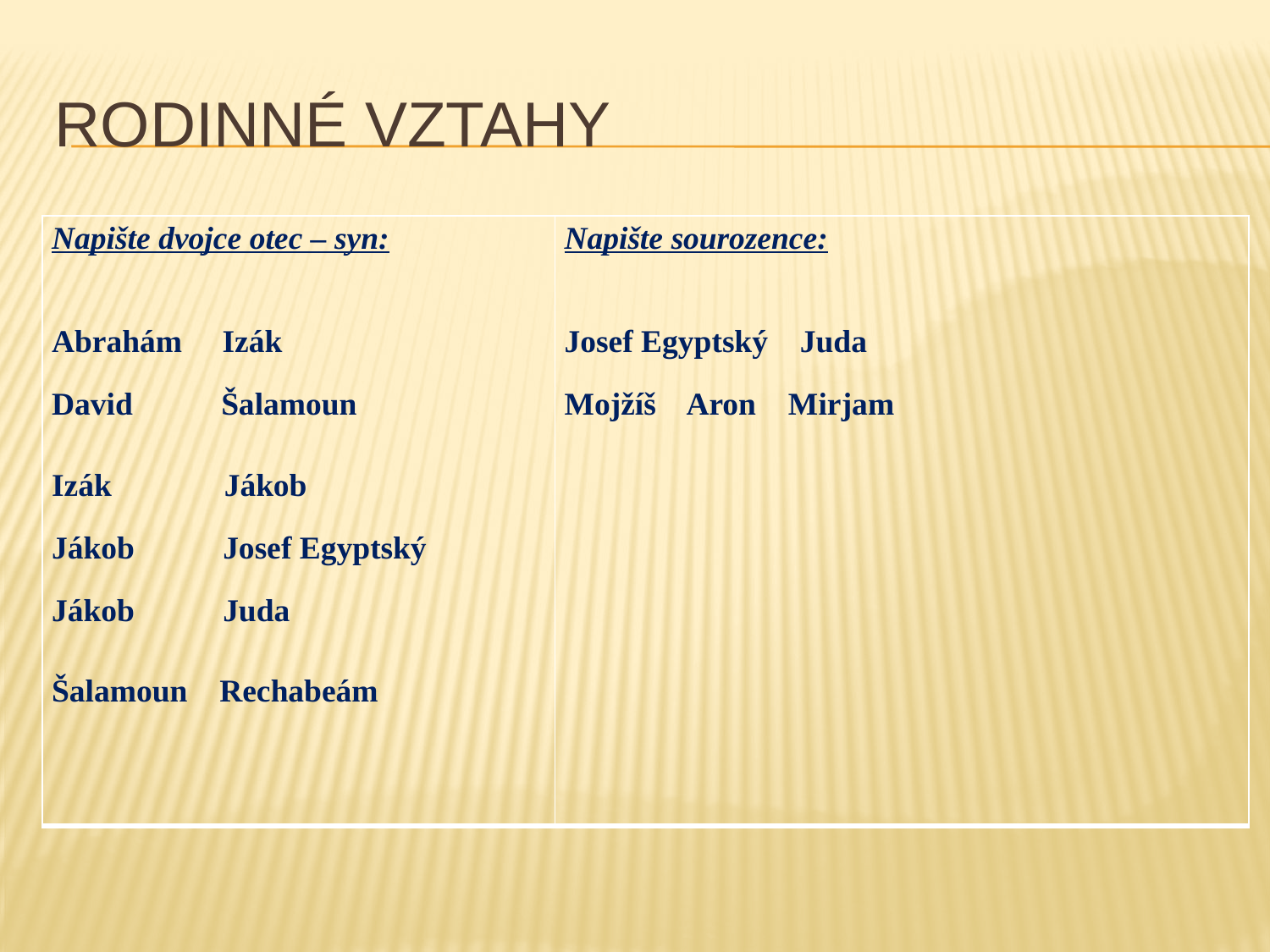

# Rodinné vztahy
| Napište dvojce otec – syn: Abrahám Izák David Šalamoun Izák Jákob Jákob Josef Egyptský Jákob Juda Šalamoun Rechabeám | Napište sourozence: Josef Egyptský Juda Mojžíš Aron Mirjam |
| --- | --- |